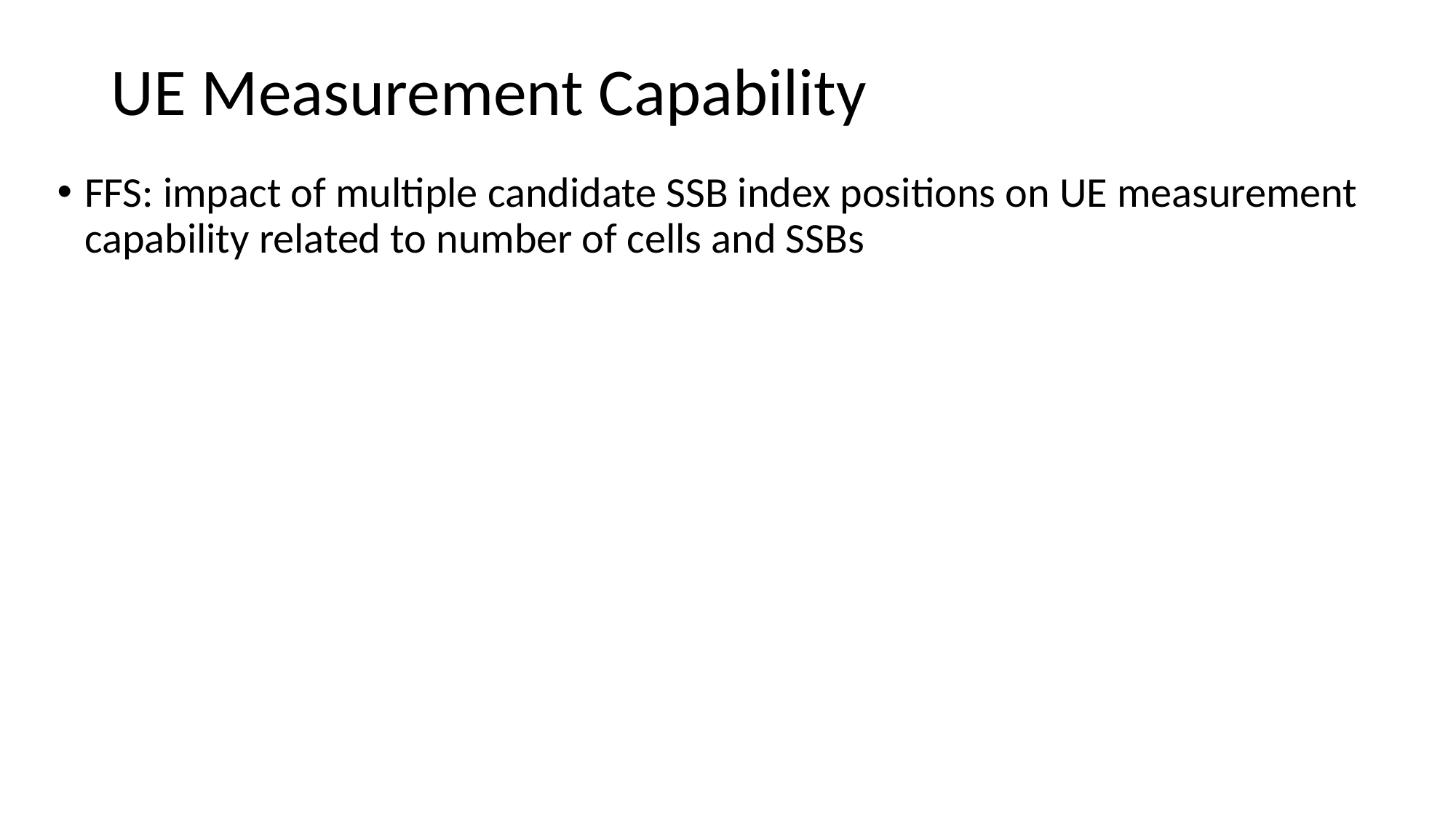

# UE Measurement Capability
FFS: impact of multiple candidate SSB index positions on UE measurement capability related to number of cells and SSBs